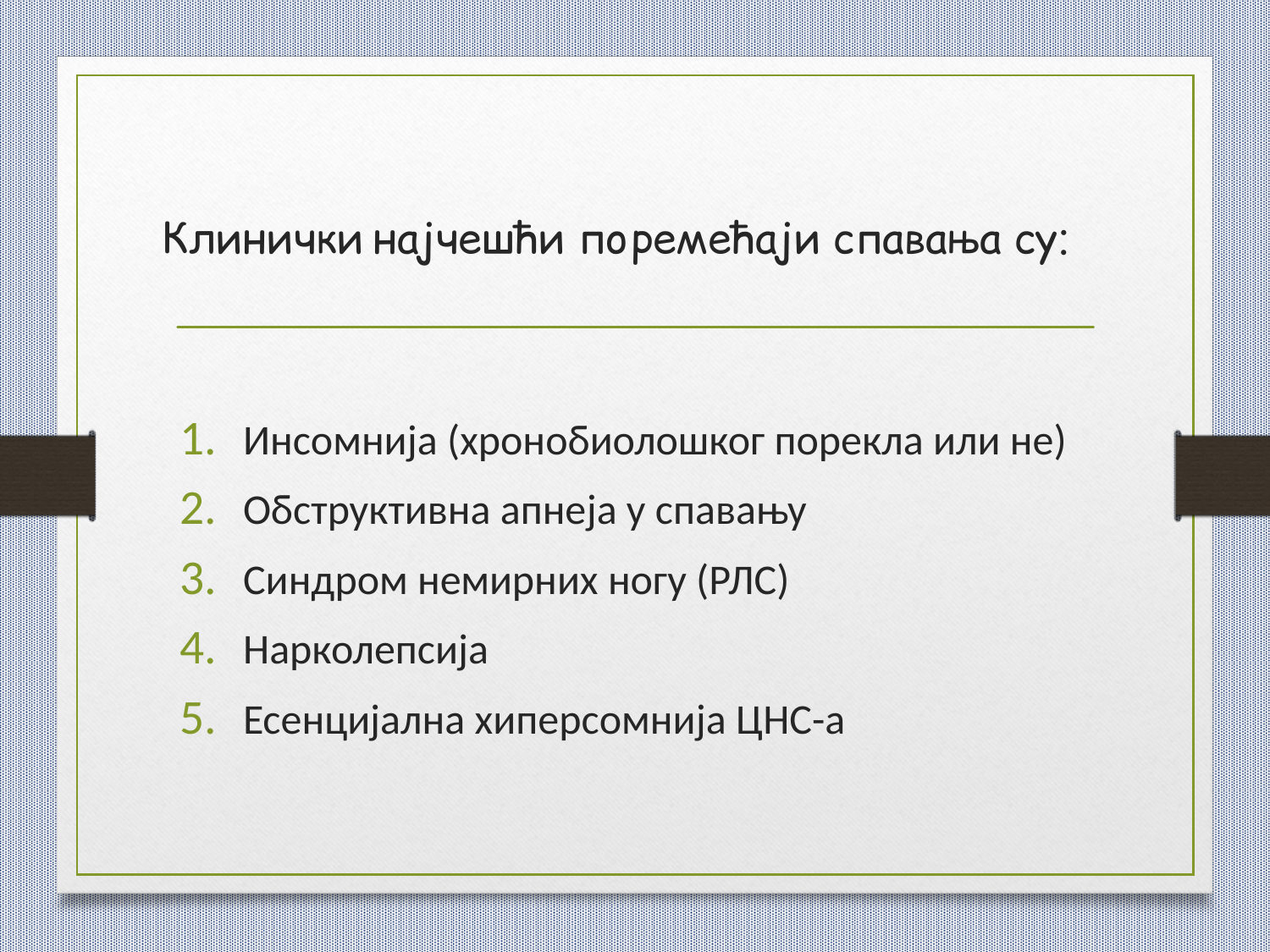

# Клинички најчешћи поремећаји спавања су:
Инсомниjа (хронобиолошког порекла или не)
Обструктивна апнеjа у спавању
Синдром немирних ногу (РЛС)
Нарколепсија
Есенцијална хиперсомниjа ЦНС-а